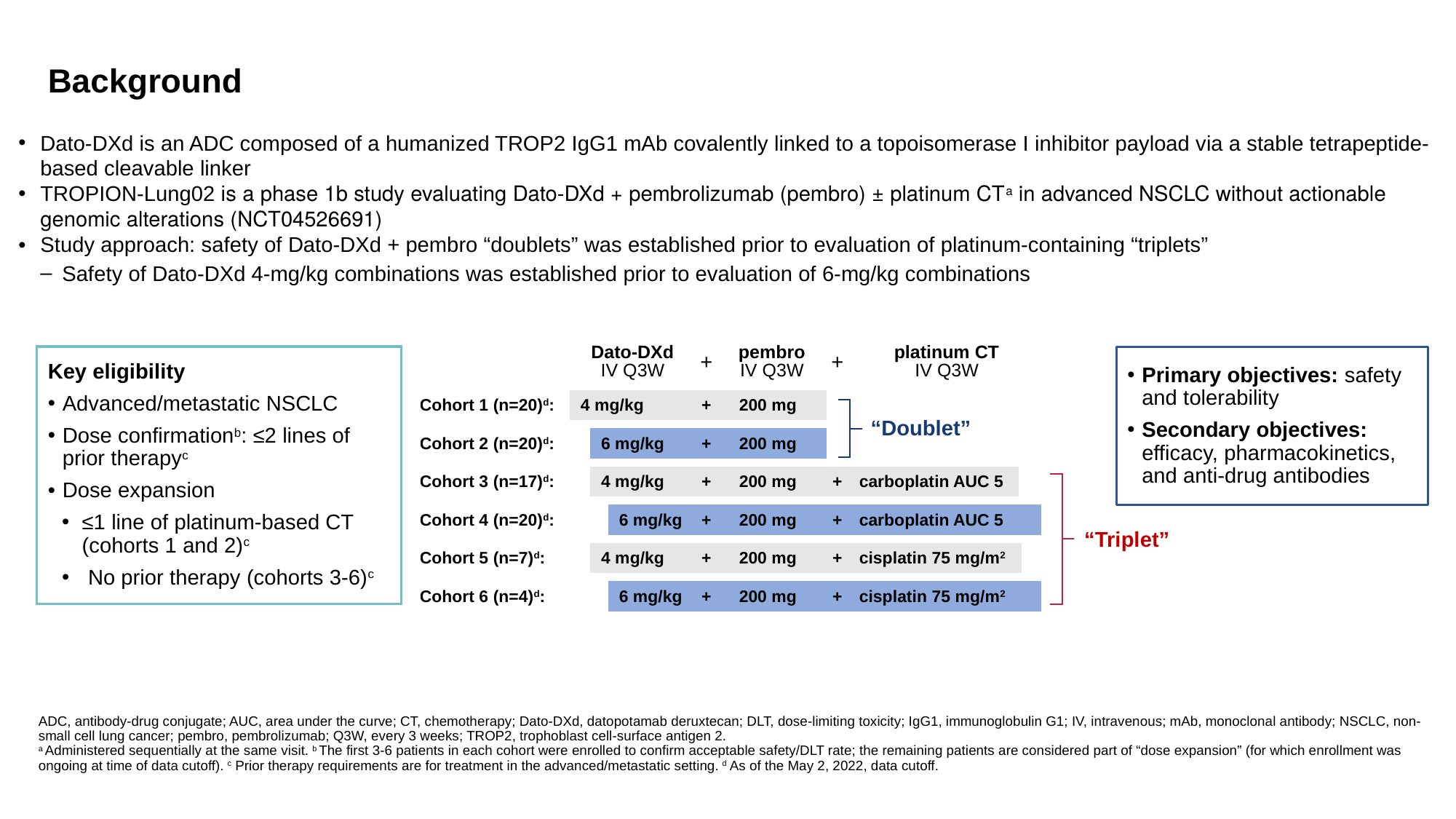

# Background
Dato-DXd is an ADC composed of a humanized TROP2 IgG1 mAb covalently linked to a topoisomerase I inhibitor payload via a stable tetrapeptide-based cleavable linker
TROPION-Lung02 is a phase 1b study evaluating Dato-DXd + pembrolizumab (pembro) ± platinum CTa in advanced NSCLC without actionable genomic alterations (NCT04526691)
Study approach: safety of Dato-DXd + pembro “doublets” was established prior to evaluation of platinum-containing “triplets”
Safety of Dato-DXd 4-mg/kg combinations was established prior to evaluation of 6-mg/kg combinations
|  | Dato-DXd IV Q3W |  |  | + | pembro IV Q3W | + | platinum CT IV Q3W |  |
| --- | --- | --- | --- | --- | --- | --- | --- | --- |
| Cohort 1 (n=20)d: | 4 mg/kg |  |  | + | 200 mg |  |  |  |
| Cohort 2 (n=20)d: |  | 6 mg/kg |  | + | 200 mg |  |  |  |
| Cohort 3 (n=17)d: |  | 4 mg/kg |  | + | 200 mg | + | carboplatin AUC 5 |  |
| Cohort 4 (n=20)d: |  |  | 6 mg/kg | + | 200 mg | + | carboplatin AUC 5 |  |
| Cohort 5 (n=7)d: |  | 4 mg/kg |  | + | 200 mg | + | cisplatin 75 mg/m2 |  |
| Cohort 6 (n=4)d: |  |  | 6 mg/kg | + | 200 mg | + | cisplatin 75 mg/m2 |  |
Key eligibility
Advanced/metastatic NSCLC
Dose confirmationb: ≤2 lines of prior therapyc
Dose expansion
≤1 line of platinum-based CT (cohorts 1 and 2)c
 No prior therapy (cohorts 3-6)c
Primary objectives: safety and tolerability
Secondary objectives: efficacy, pharmacokinetics, and anti-drug antibodies

“Doublet”

“Triplet”
ADC, antibody-drug conjugate; AUC, area under the curve; CT, chemotherapy; Dato-DXd, datopotamab deruxtecan; DLT, dose-limiting toxicity; IgG1, immunoglobulin G1; IV, intravenous; mAb, monoclonal antibody; NSCLC, non-small cell lung cancer; pembro, pembrolizumab; Q3W, every 3 weeks; TROP2, trophoblast cell-surface antigen 2.
a Administered sequentially at the same visit. b The first 3-6 patients in each cohort were enrolled to confirm acceptable safety/DLT rate; the remaining patients are considered part of “dose expansion” (for which enrollment was ongoing at time of data cutoff). c Prior therapy requirements are for treatment in the advanced/metastatic setting. d As of the May 2, 2022, data cutoff.